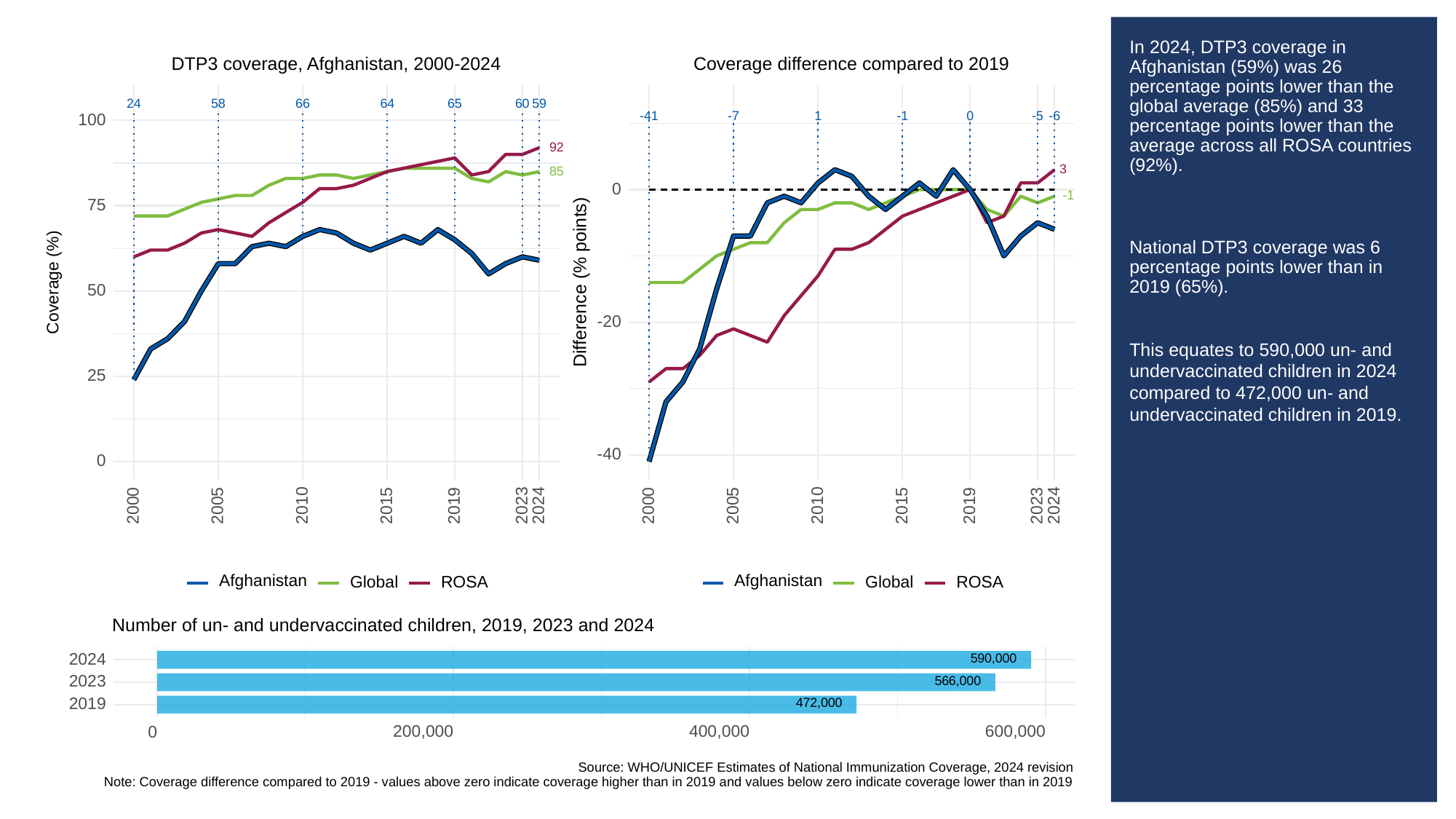

# In 2024, DTP3 coverage in Afghanistan (59%) was 26 percentage points lower than the global average (85%) and 33 percentage points lower than the average across all ROSA countries (92%).

National DTP3 coverage was 6 percentage points lower than in 2019 (65%).

This equates to 590,000 un- and undervaccinated children in 2024 compared to 472,000 un- and undervaccinated children in 2019.

DTP3 coverage, Afghanistan, 2000-2024
Coverage difference compared to 2019

58
66
64
65
60
59
24
0
-6
-41
1
-1
-5
-7

100

92

3
85

0

-1
75

Difference (% points)
Coverage (%)
50

-20

25

-40

0

2023
2023
2000
2005
2010
2015
2019
2024
2000
2005
2010
2015
2019
2024
Afghanistan
Afghanistan
ROSA
ROSA
Global
Global

Number of un- and undervaccinated children, 2019, 2023 and 2024

590,000
2024

566,000
2023

472,000
2019

200,000
400,000
600,000
0
Source: WHO/UNICEF Estimates of National Immunization Coverage, 2024 revision
Note: Coverage difference compared to 2019 - values above zero indicate coverage higher than in 2019 and values below zero indicate coverage lower than in 2019